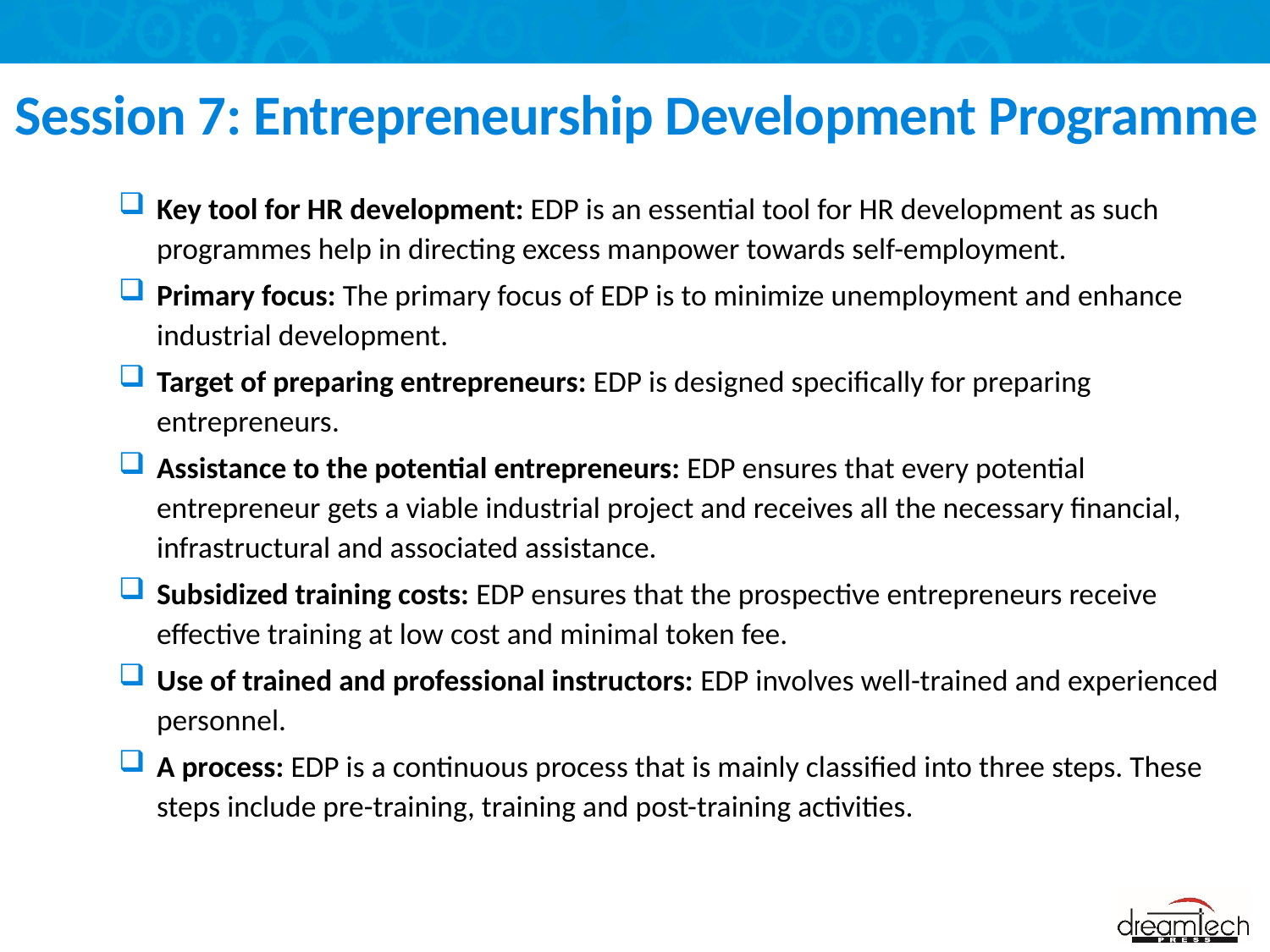

# Session 7: Entrepreneurship Development Programme
Key tool for HR development: EDP is an essential tool for HR development as such programmes help in directing excess manpower towards self-employment.
Primary focus: The primary focus of EDP is to minimize unemployment and enhance industrial development.
Target of preparing entrepreneurs: EDP is designed specifically for preparing entrepreneurs.
Assistance to the potential entrepreneurs: EDP ensures that every potential entrepreneur gets a viable industrial project and receives all the necessary financial, infrastructural and associated assistance.
Subsidized training costs: EDP ensures that the prospective entrepreneurs receive effective training at low cost and minimal token fee.
Use of trained and professional instructors: EDP involves well-trained and experienced personnel.
A process: EDP is a continuous process that is mainly classified into three steps. These steps include pre-training, training and post-training activities.